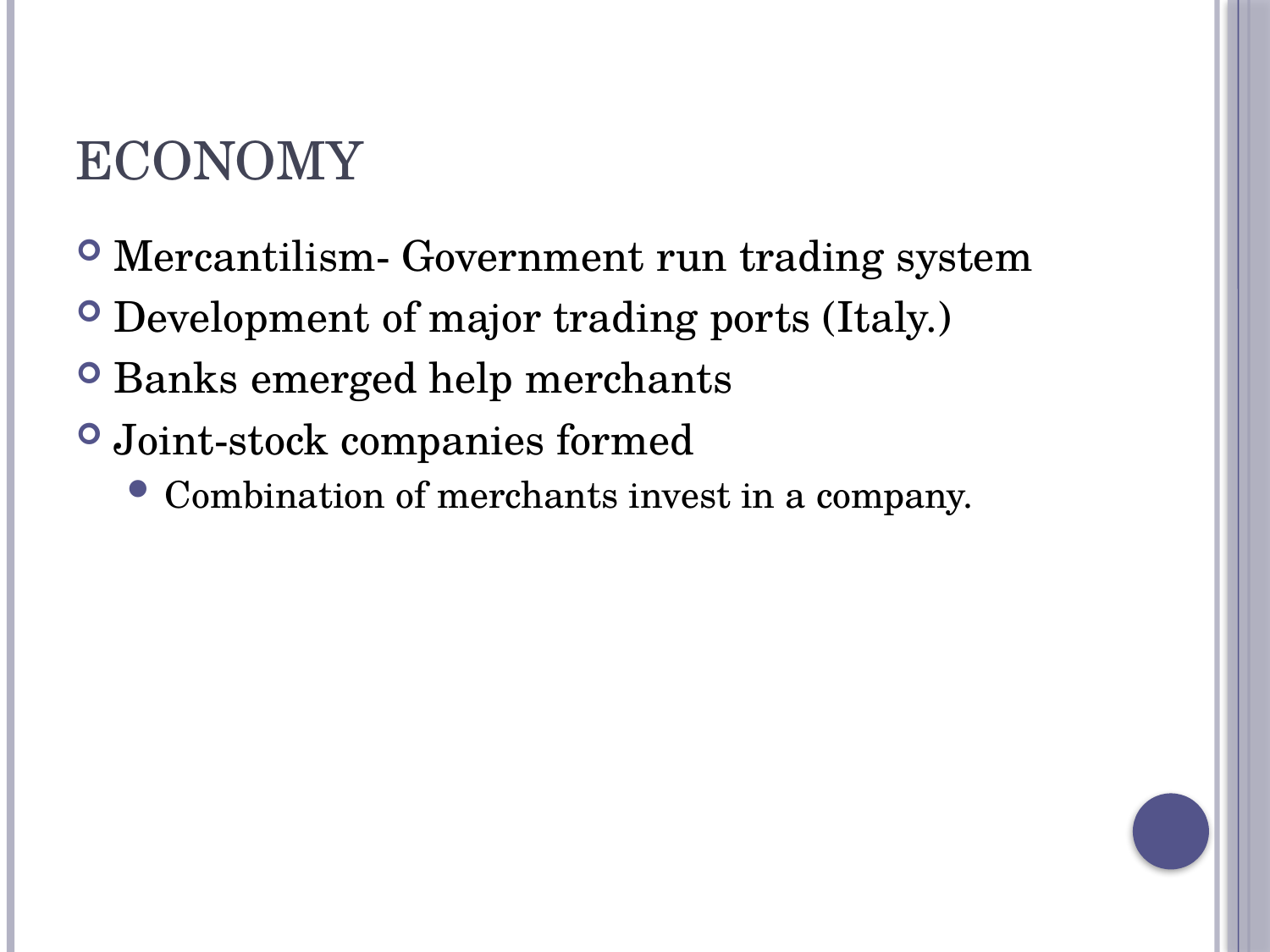

# Economy
Mercantilism- Government run trading system
Development of major trading ports (Italy.)
Banks emerged help merchants
Joint-stock companies formed
Combination of merchants invest in a company.